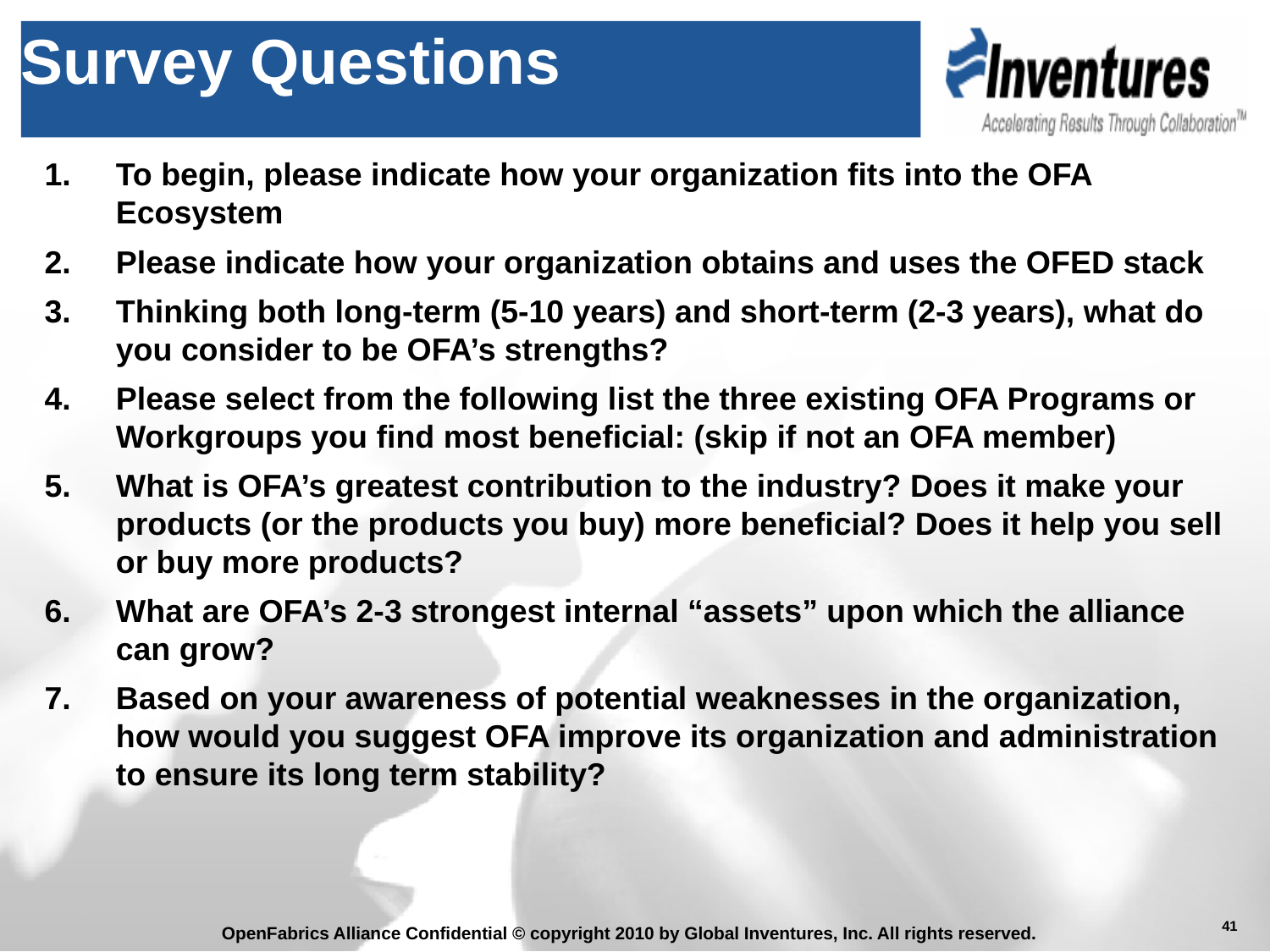

# Survey Questions
To begin, please indicate how your organization fits into the OFA Ecosystem
Please indicate how your organization obtains and uses the OFED stack
Thinking both long-term (5-10 years) and short-term (2-3 years), what do you consider to be OFA’s strengths?
Please select from the following list the three existing OFA Programs or Workgroups you find most beneficial: (skip if not an OFA member)
What is OFA’s greatest contribution to the industry? Does it make your products (or the products you buy) more beneficial? Does it help you sell or buy more products?
What are OFA’s 2-3 strongest internal “assets” upon which the alliance can grow?
Based on your awareness of potential weaknesses in the organization, how would you suggest OFA improve its organization and administration to ensure its long term stability?